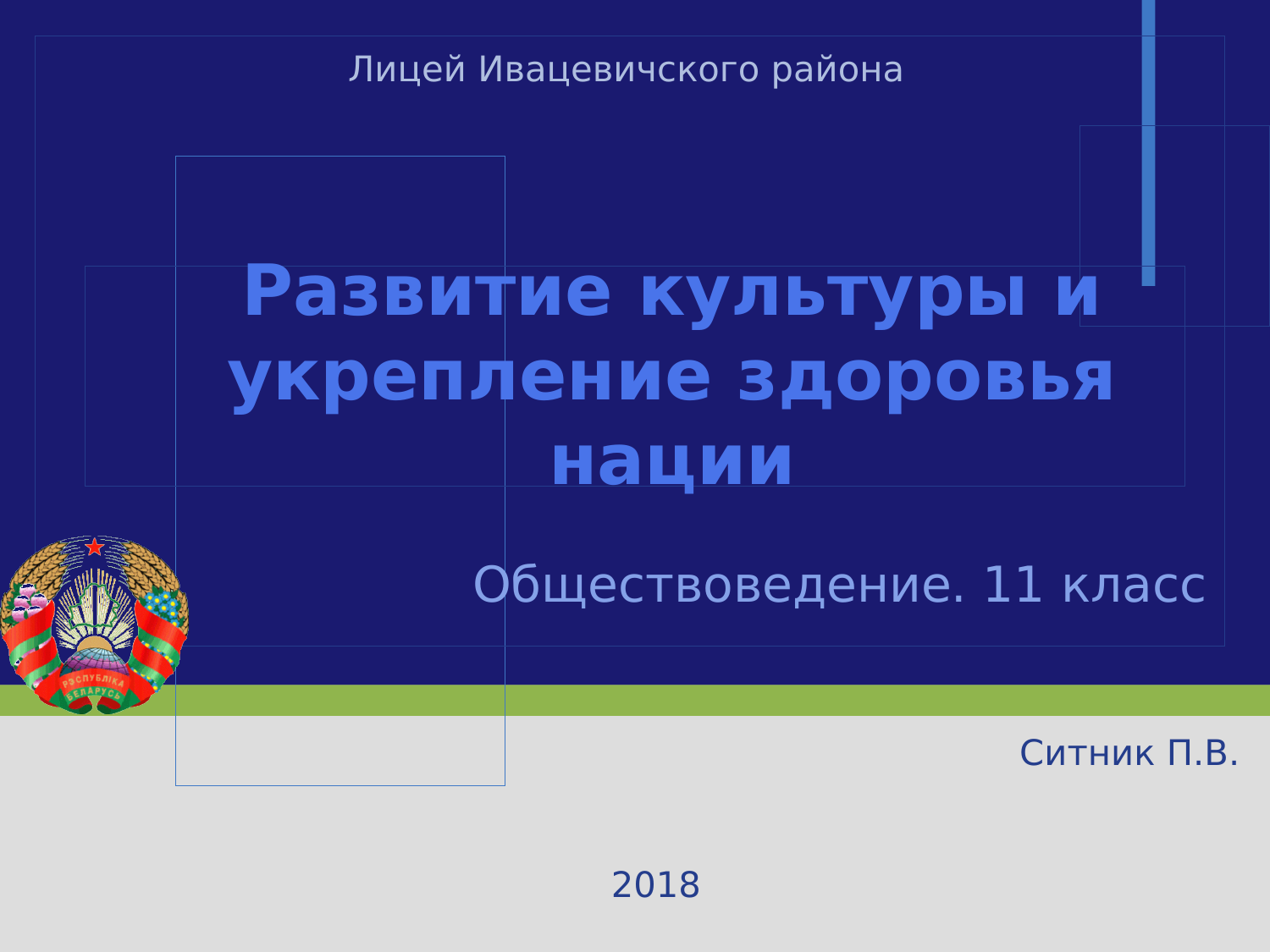

Лицей Ивацевичского района
# Развитие культуры и укрепление здоровья нации
Обществоведение. 11 класс
Ситник П.В.
2018